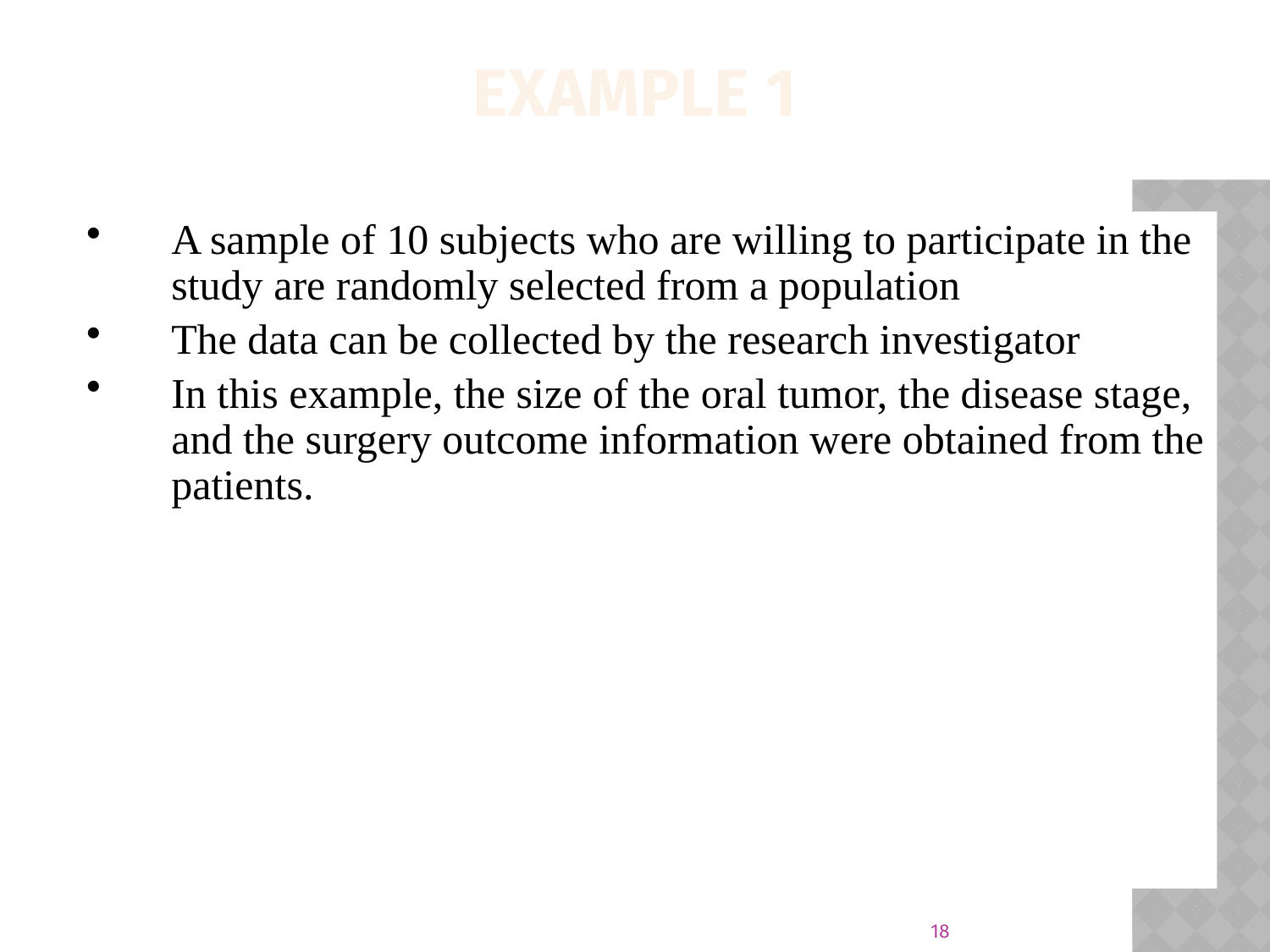

Example 1
A sample of 10 subjects who are willing to participate in the study are randomly selected from a population
The data can be collected by the research investigator
In this example, the size of the oral tumor, the disease stage, and the surgery outcome information were obtained from the patients.
18